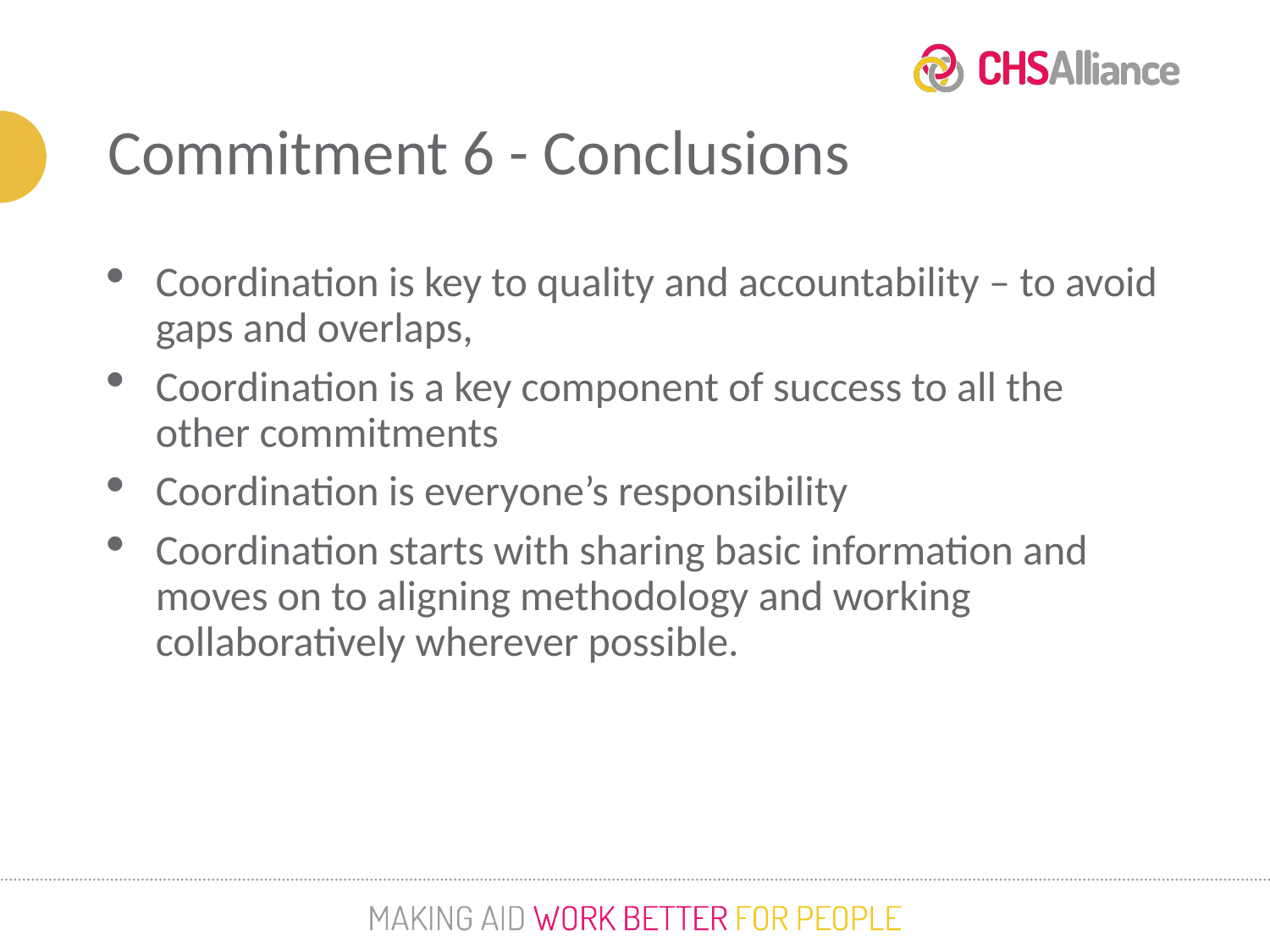

Commitment 6 - Conclusions
Coordination is key to quality and accountability – to avoid gaps and overlaps,
Coordination is a key component of success to all the other commitments
Coordination is everyone’s responsibility
Coordination starts with sharing basic information and moves on to aligning methodology and working collaboratively wherever possible.